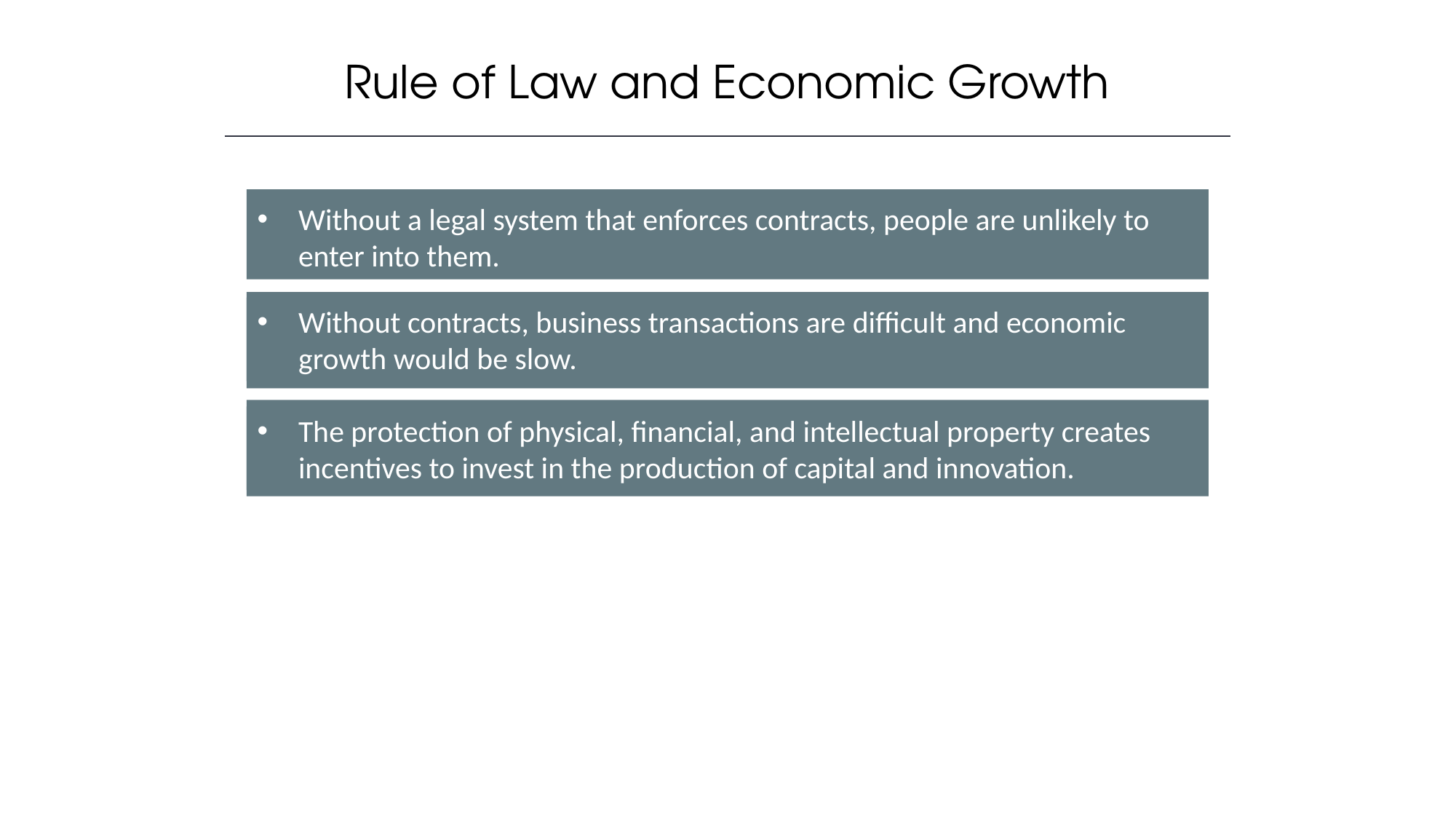

Rule of Law and Economic Growth

Without a legal system that enforces contracts, people are unlikely to enter into them.

Without contracts, business transactions are difficult and economic growth would be slow.

The protection of physical, financial, and intellectual property creates incentives to invest in the production of capital and innovation.